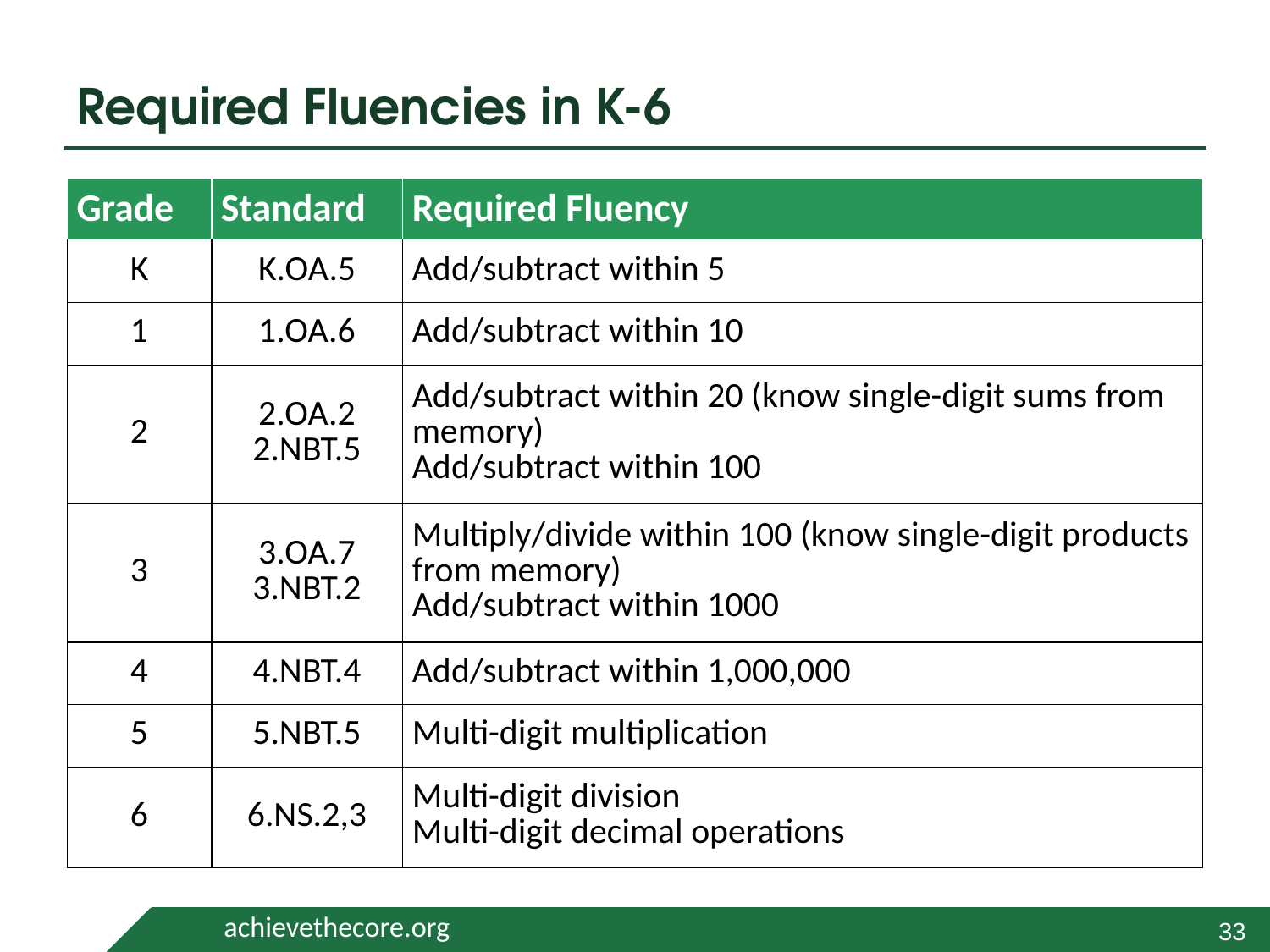

# Required Fluencies in K-6
| Grade | Standard | Required Fluency |
| --- | --- | --- |
| K | K.OA.5 | Add/subtract within 5 |
| 1 | 1.OA.6 | Add/subtract within 10 |
| 2 | 2.OA.2 2.NBT.5 | Add/subtract within 20 (know single-digit sums from memory) Add/subtract within 100 |
| 3 | 3.OA.7 3.NBT.2 | Multiply/divide within 100 (know single-digit products from memory) Add/subtract within 1000 |
| 4 | 4.NBT.4 | Add/subtract within 1,000,000 |
| 5 | 5.NBT.5 | Multi-digit multiplication |
| 6 | 6.NS.2,3 | Multi-digit division Multi-digit decimal operations |
33